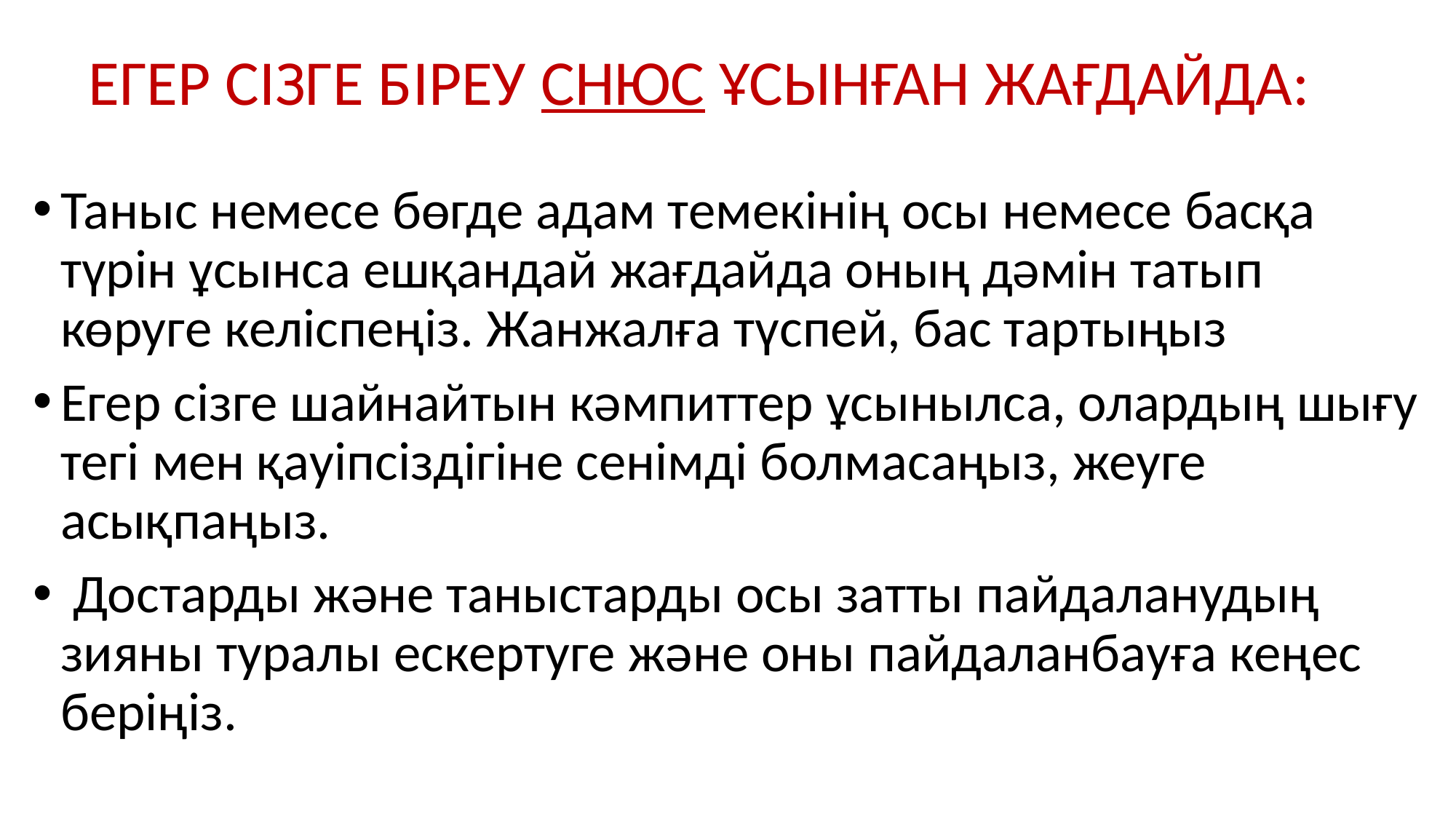

# ЕГЕР СІЗГЕ БІРЕУ СНЮС ҰСЫНҒАН ЖАҒДАЙДА:
Таныс немесе бөгде адам темекінің осы немесе басқа түрін ұсынса ешқандай жағдайда оның дәмін татып көруге келіспеңіз. Жанжалға түспей, бас тартыңыз
Егер сізге шайнайтын кәмпиттер ұсынылса, олардың шығу тегі мен қауіпсіздігіне сенімді болмасаңыз, жеуге асықпаңыз.
 Достарды және таныстарды осы затты пайдаланудың зияны туралы ескертуге және оны пайдаланбауға кеңес беріңіз.